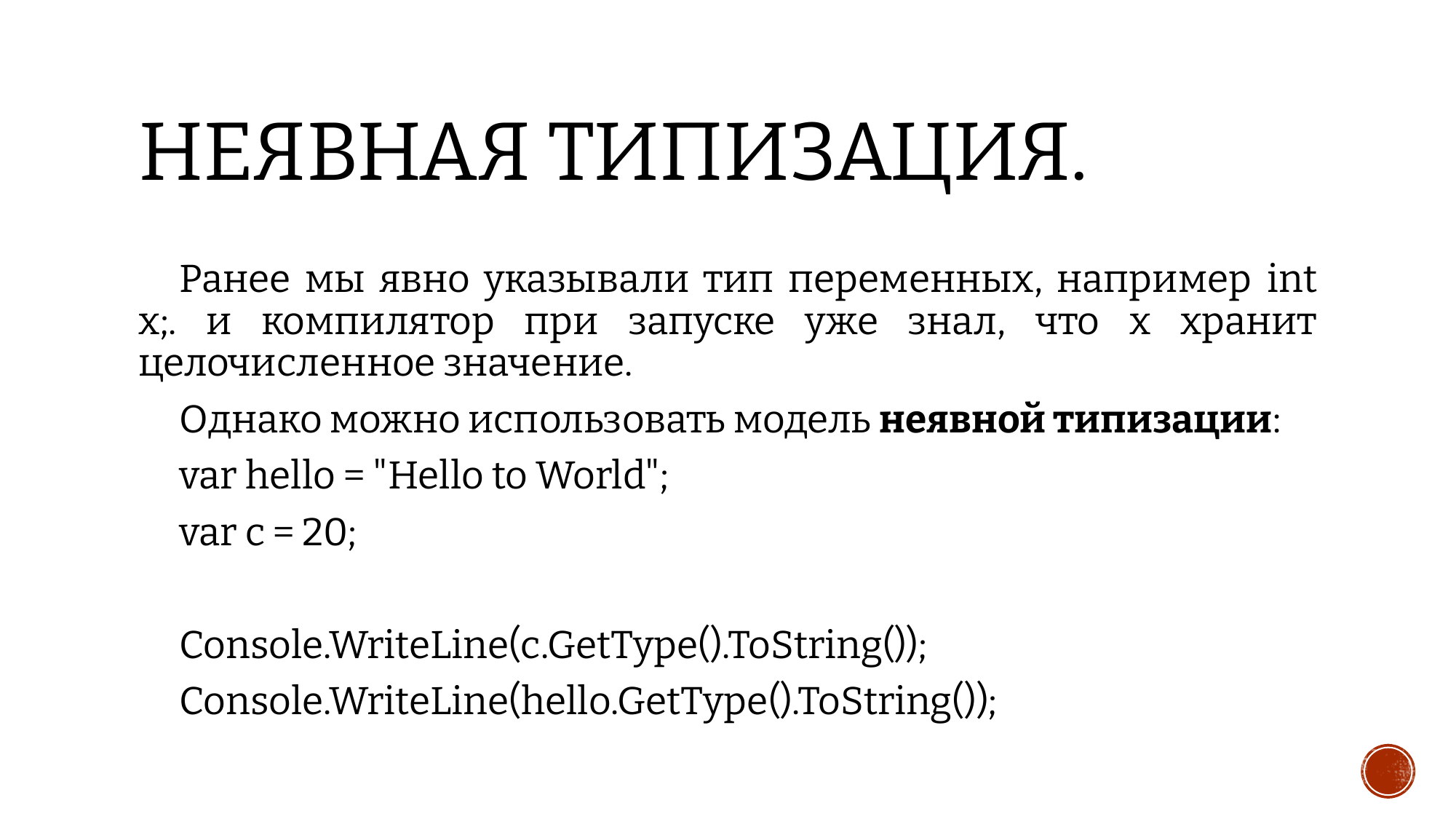

# Неявная типизация.
Ранее мы явно указывали тип переменных, например int x;. и компилятор при запуске уже знал, что x хранит целочисленное значение.
Однако можно использовать модель неявной типизации:
var hello = "Hello to World";
var c = 20;

Console.WriteLine(c.GetType().ToString());
Console.WriteLine(hello.GetType().ToString());